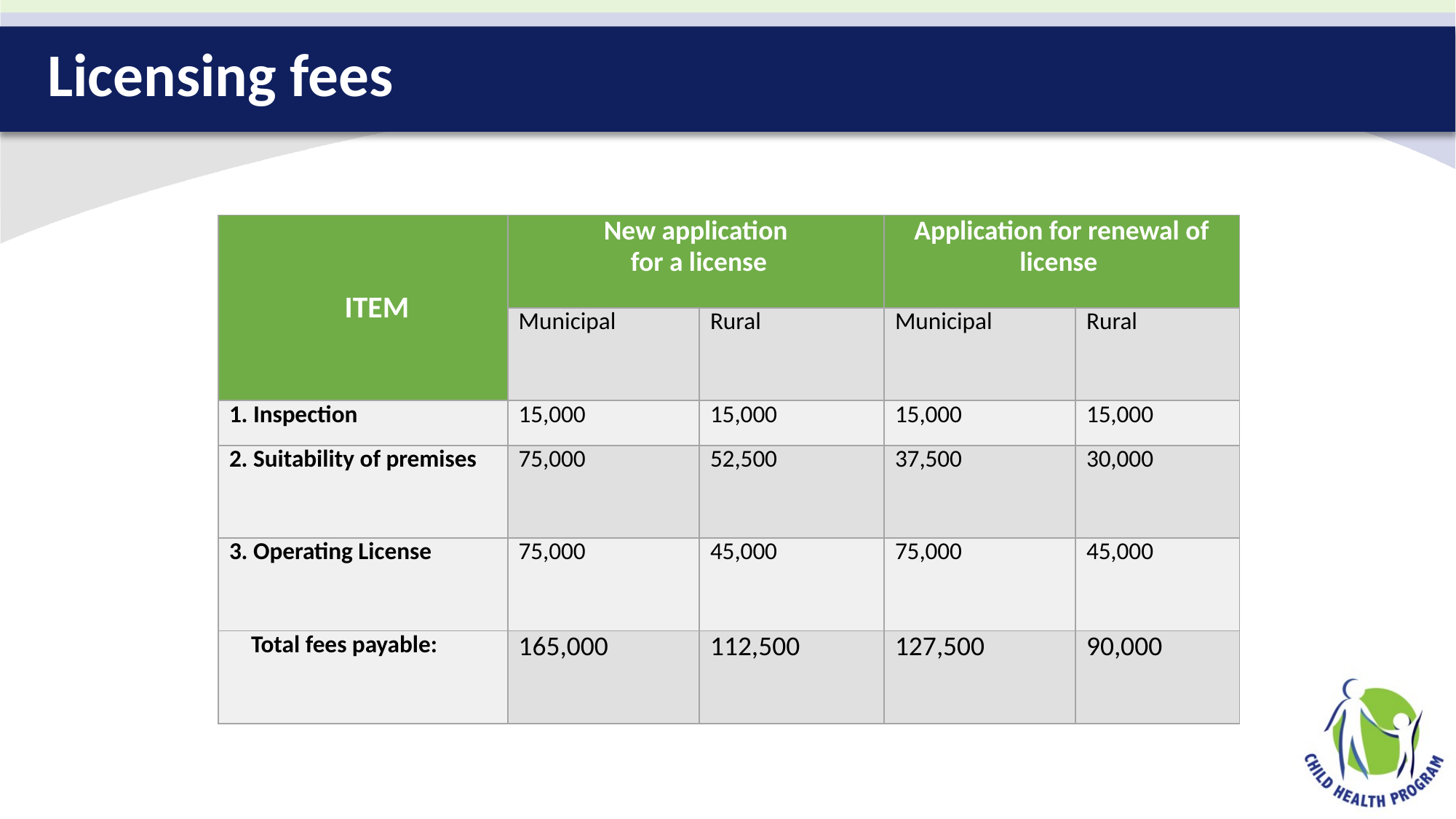

# Licensing fees
| ITEM | New application for a license |  | Application for renewal of license |  |
| --- | --- | --- | --- | --- |
|  | Municipal | Rural | Municipal | Rural |
| 1. Inspection | 15,000 | 15,000 | 15,000 | 15,000 |
| 2. Suitability of premises | 75,000 | 52,500 | 37,500 | 30,000 |
| 3. Operating License | 75,000 | 45,000 | 75,000 | 45,000 |
| Total fees payable: | 165,000 | 112,500 | 127,500 | 90,000 |